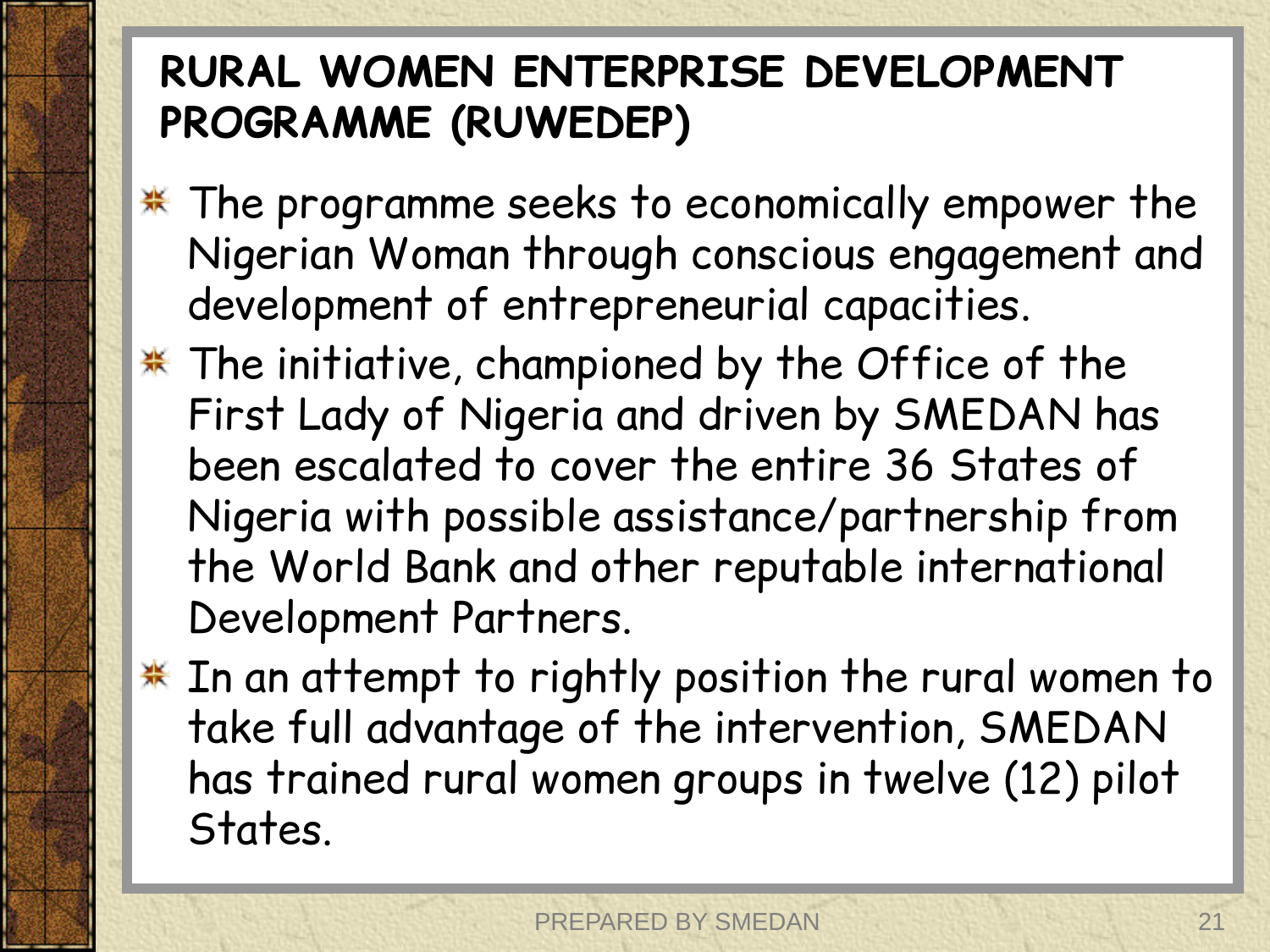

# RURAL WOMEN ENTERPRISE DEVELOPMENT PROGRAMME (RUWEDEP)
The programme seeks to economically empower the Nigerian Woman through conscious engagement and development of entrepreneurial capacities.
The initiative, championed by the Office of the First Lady of Nigeria and driven by SMEDAN has been escalated to cover the entire 36 States of Nigeria with possible assistance/partnership from the World Bank and other reputable international Development Partners.
In an attempt to rightly position the rural women to take full advantage of the intervention, SMEDAN has trained rural women groups in twelve (12) pilot States.

PREPARED BY SMEDAN
21